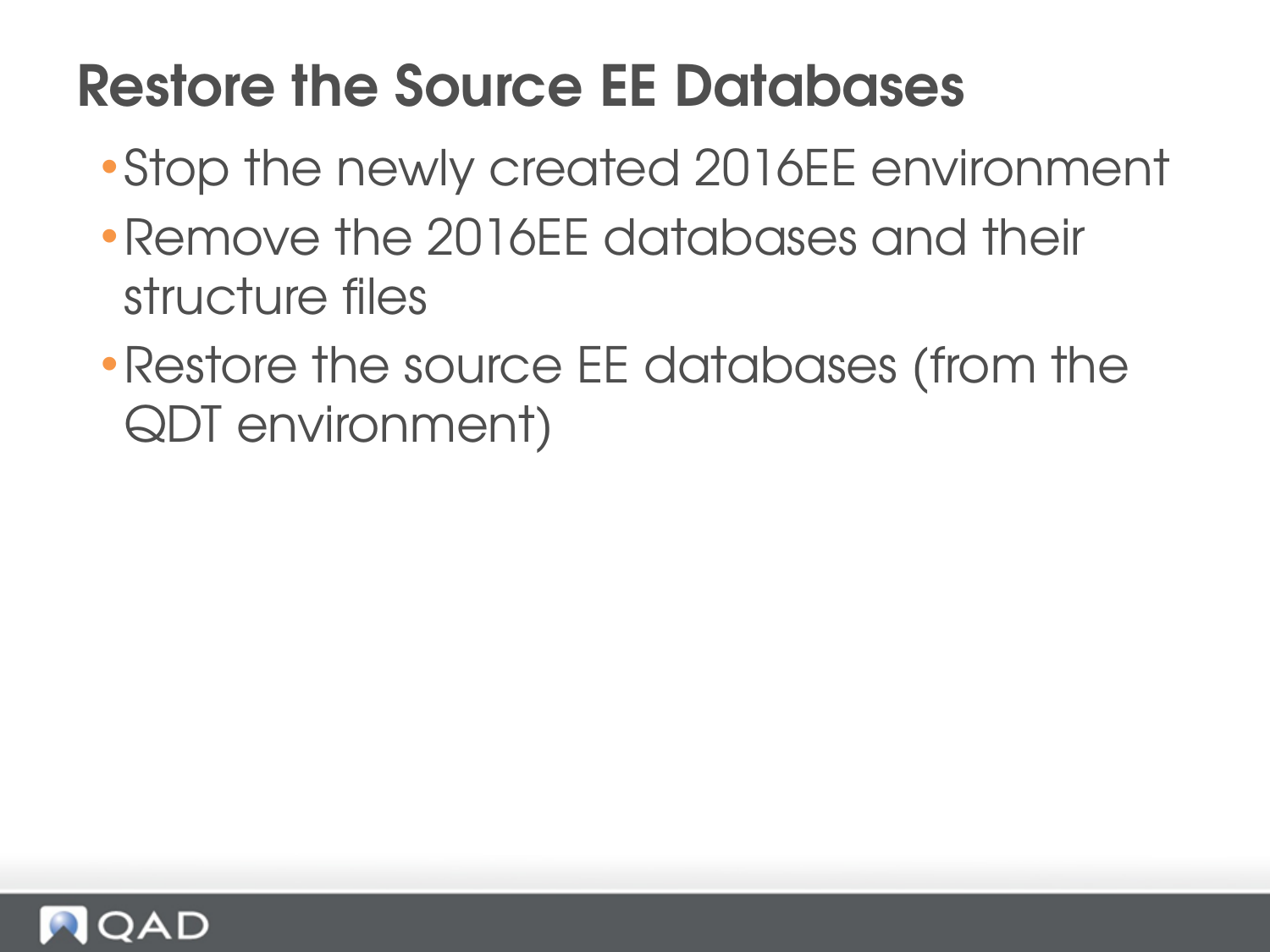

# Restore the Source EE Databases
Stop the newly created 2016EE environment
Remove the 2016EE databases and their structure files
Restore the source EE databases (from the QDT environment)